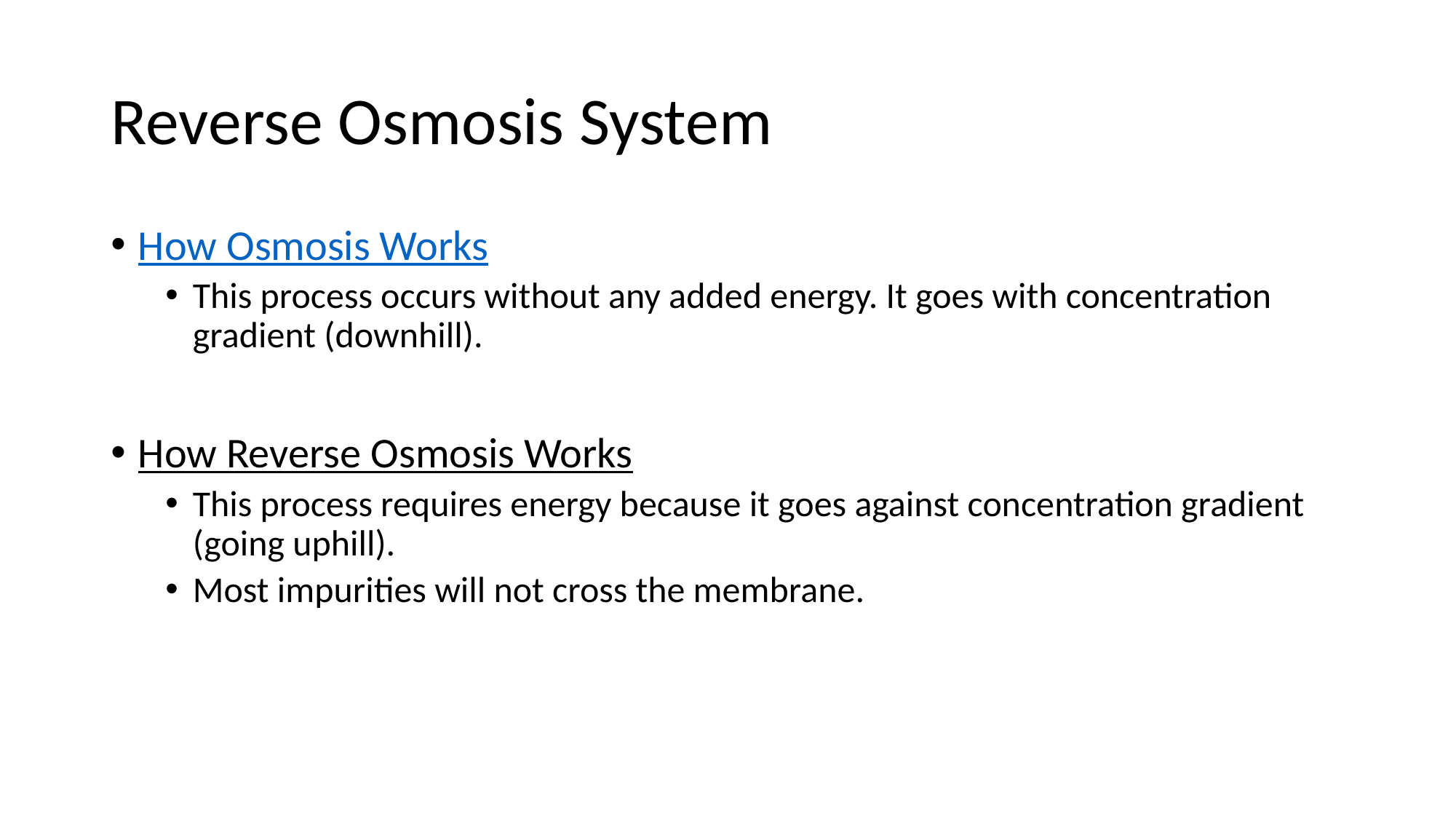

# Reverse Osmosis System
How Osmosis Works
This process occurs without any added energy. It goes with concentration gradient (downhill).

How Reverse Osmosis Works
This process requires energy because it goes against concentration gradient (going uphill).
Most impurities will not cross the membrane.